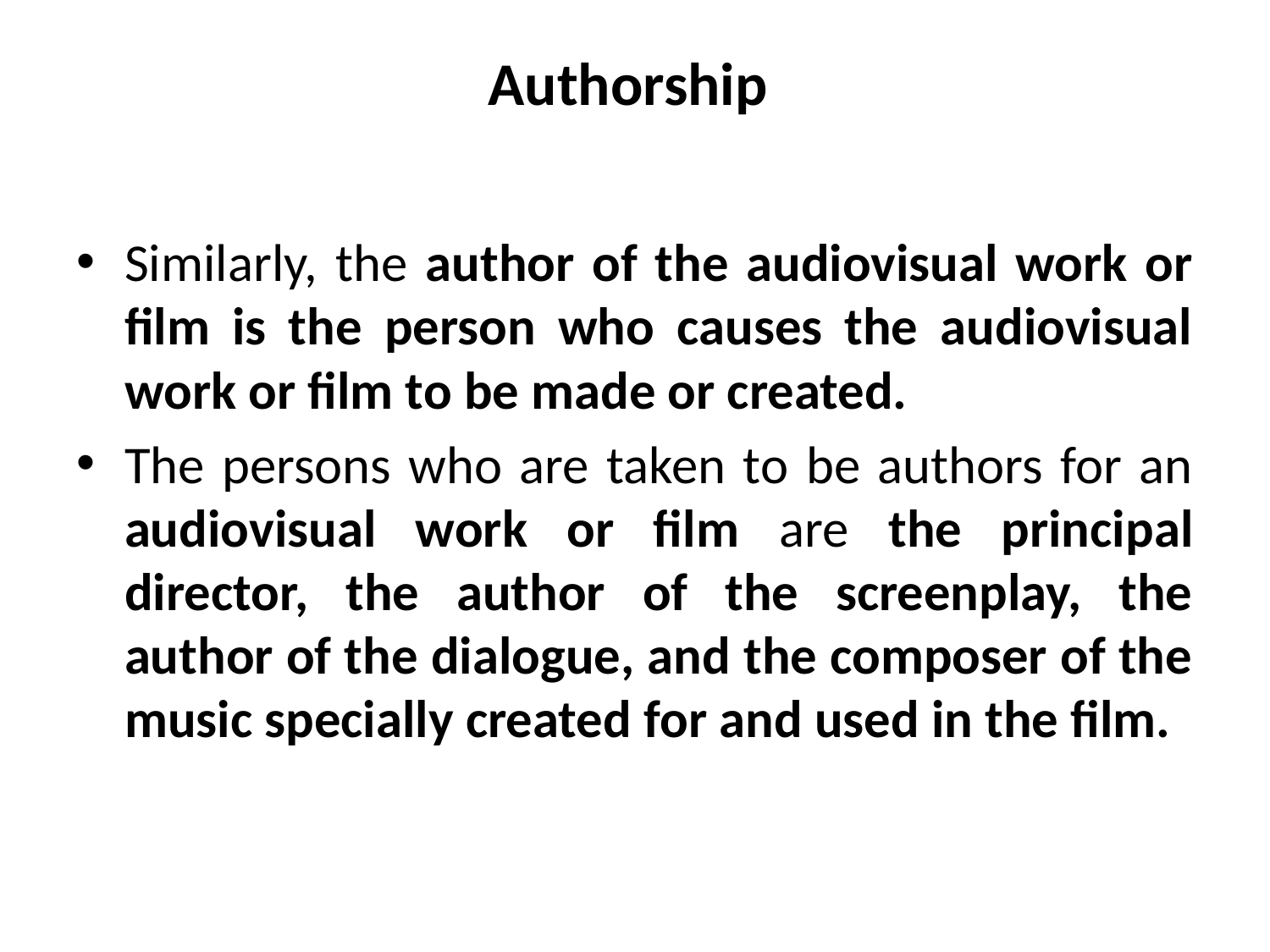

# Authorship
Similarly, the author of the audiovisual work or film is the person who causes the audiovisual work or film to be made or created.
The persons who are taken to be authors for an audiovisual work or film are the principal director, the author of the screenplay, the author of the dialogue, and the composer of the music specially created for and used in the film.